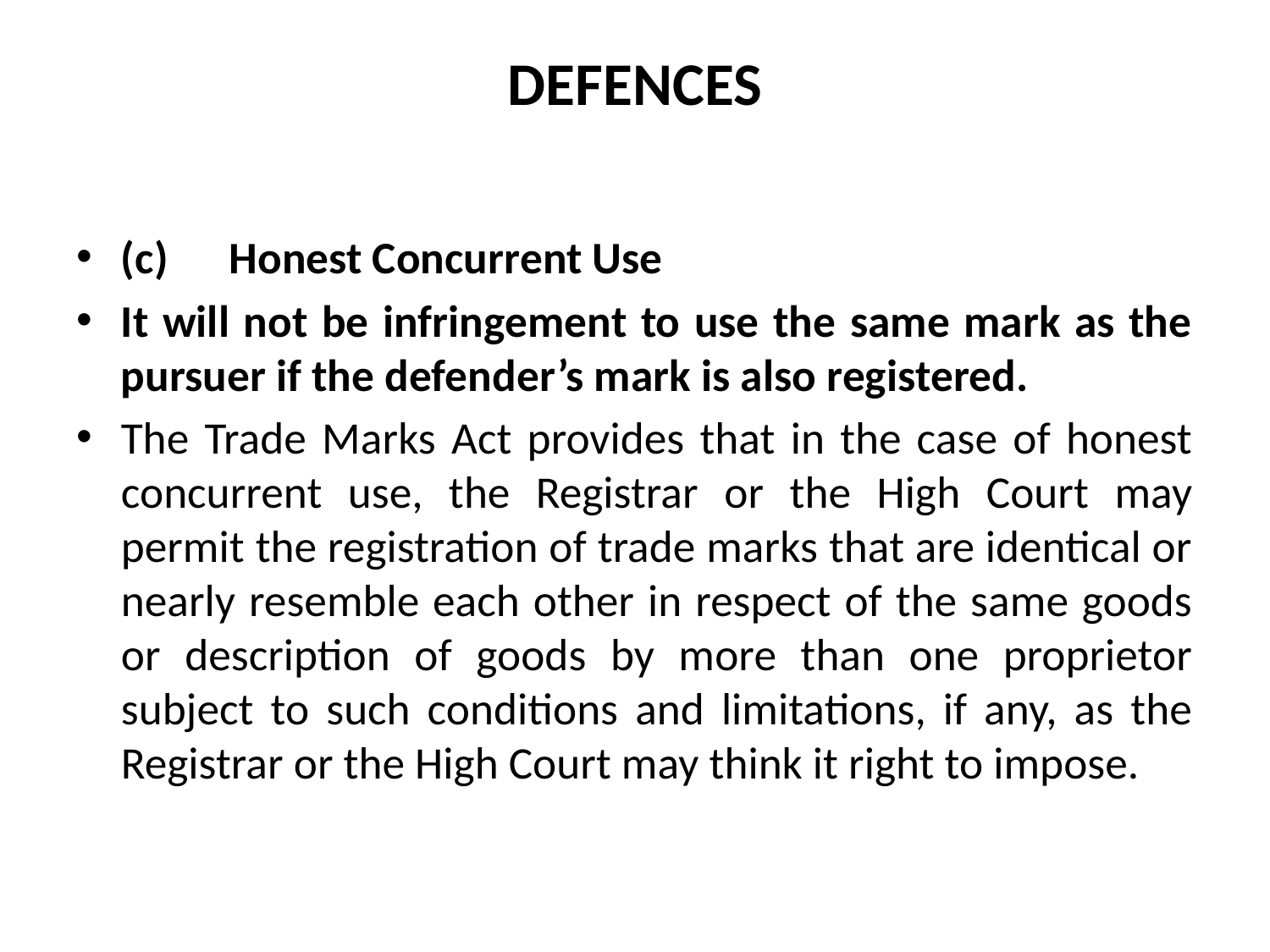

# DEFENCES
(c)      Honest Concurrent Use
It will not be infringement to use the same mark as the pursuer if the defender’s mark is also registered.
The Trade Marks Act provides that in the case of honest concurrent use, the Registrar or the High Court may permit the registration of trade marks that are identical or nearly resemble each other in respect of the same goods or description of goods by more than one proprietor subject to such conditions and limitations, if any, as the Registrar or the High Court may think it right to impose.